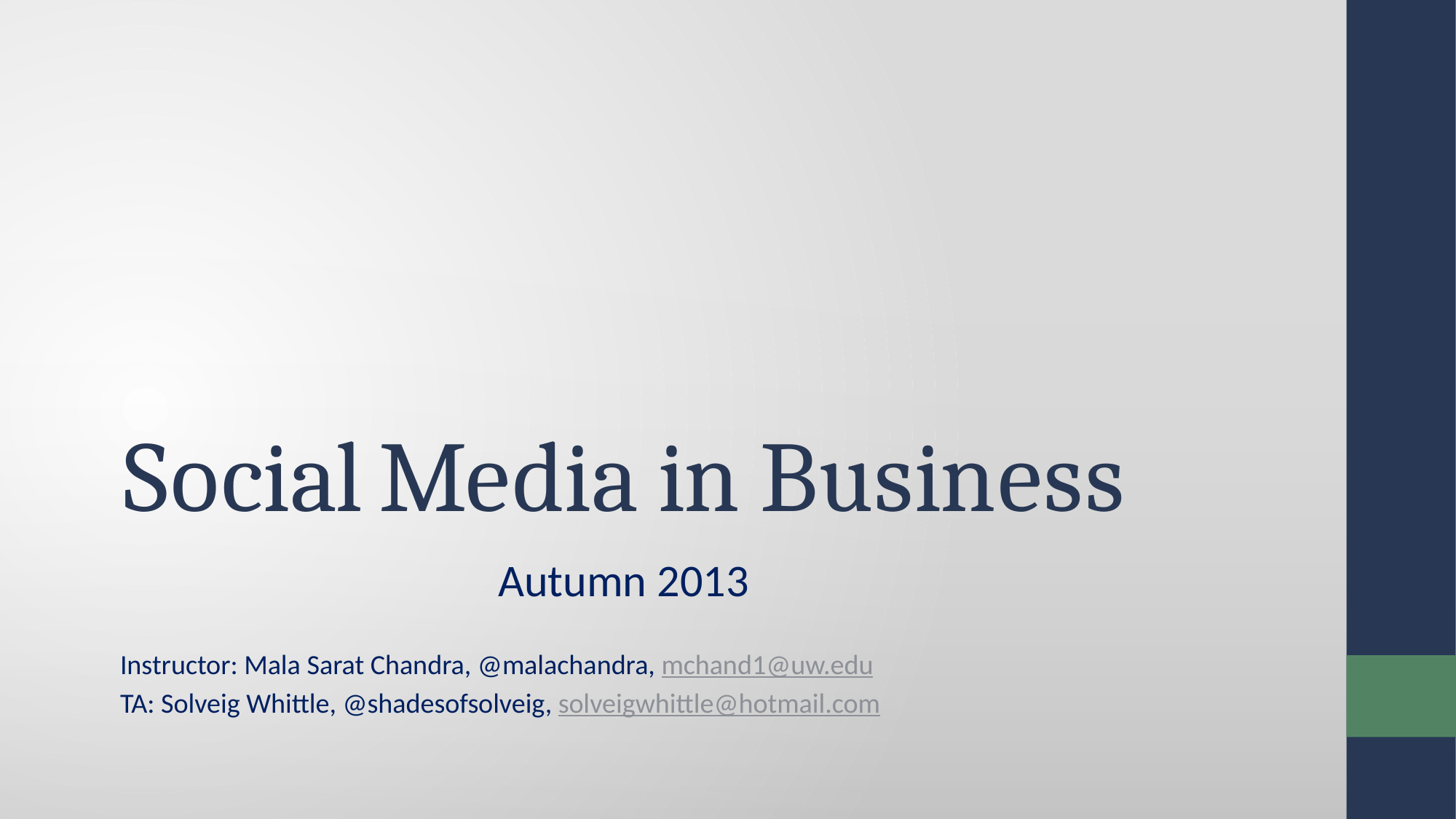

# Social Media in Business
Autumn 2013

Instructor: Mala Sarat Chandra, @malachandra, mchand1@uw.edu
TA: Solveig Whittle, @shadesofsolveig, solveigwhittle@hotmail.com